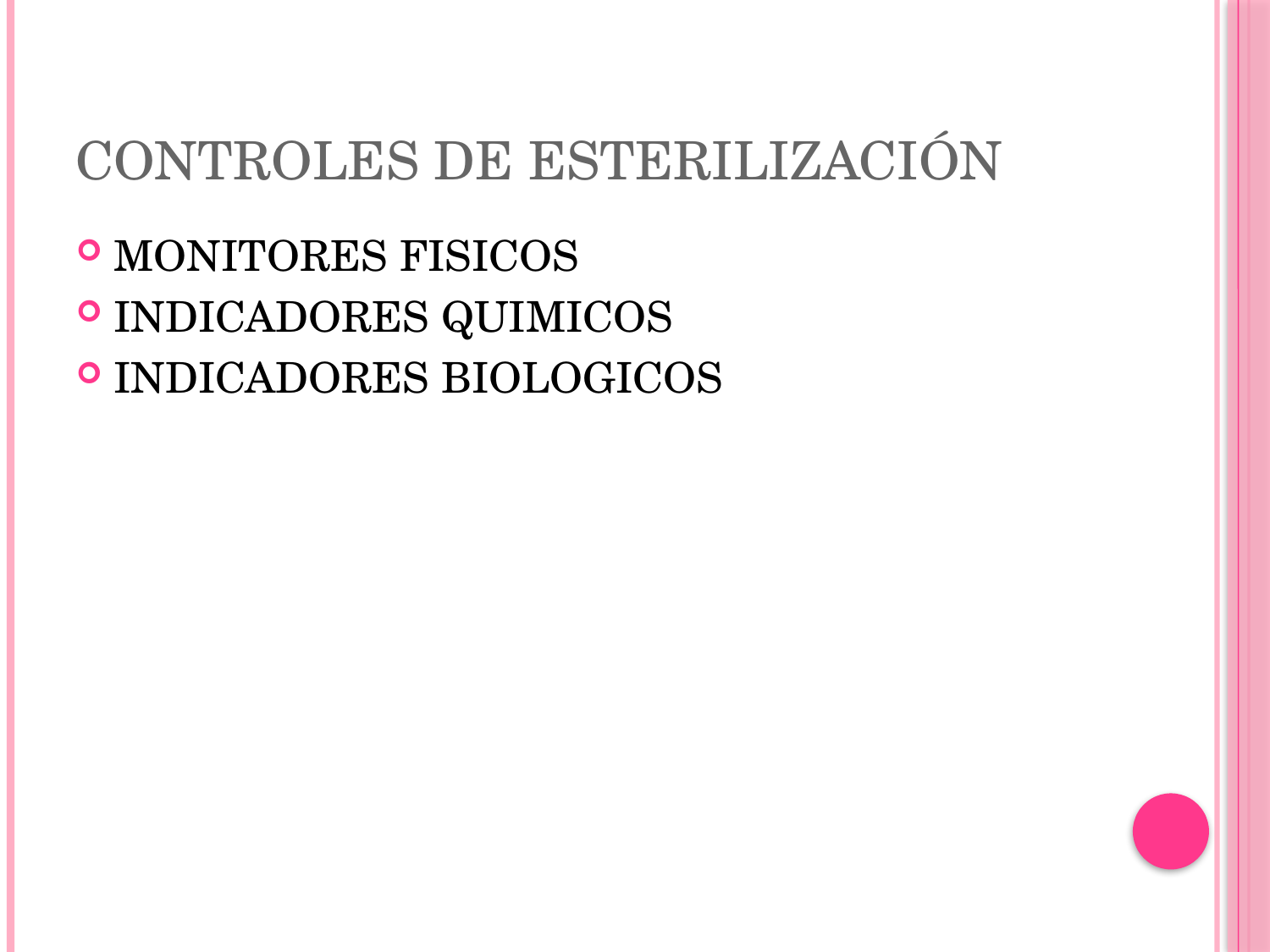

# Controles de esterilización
MONITORES FISICOS
INDICADORES QUIMICOS
INDICADORES BIOLOGICOS